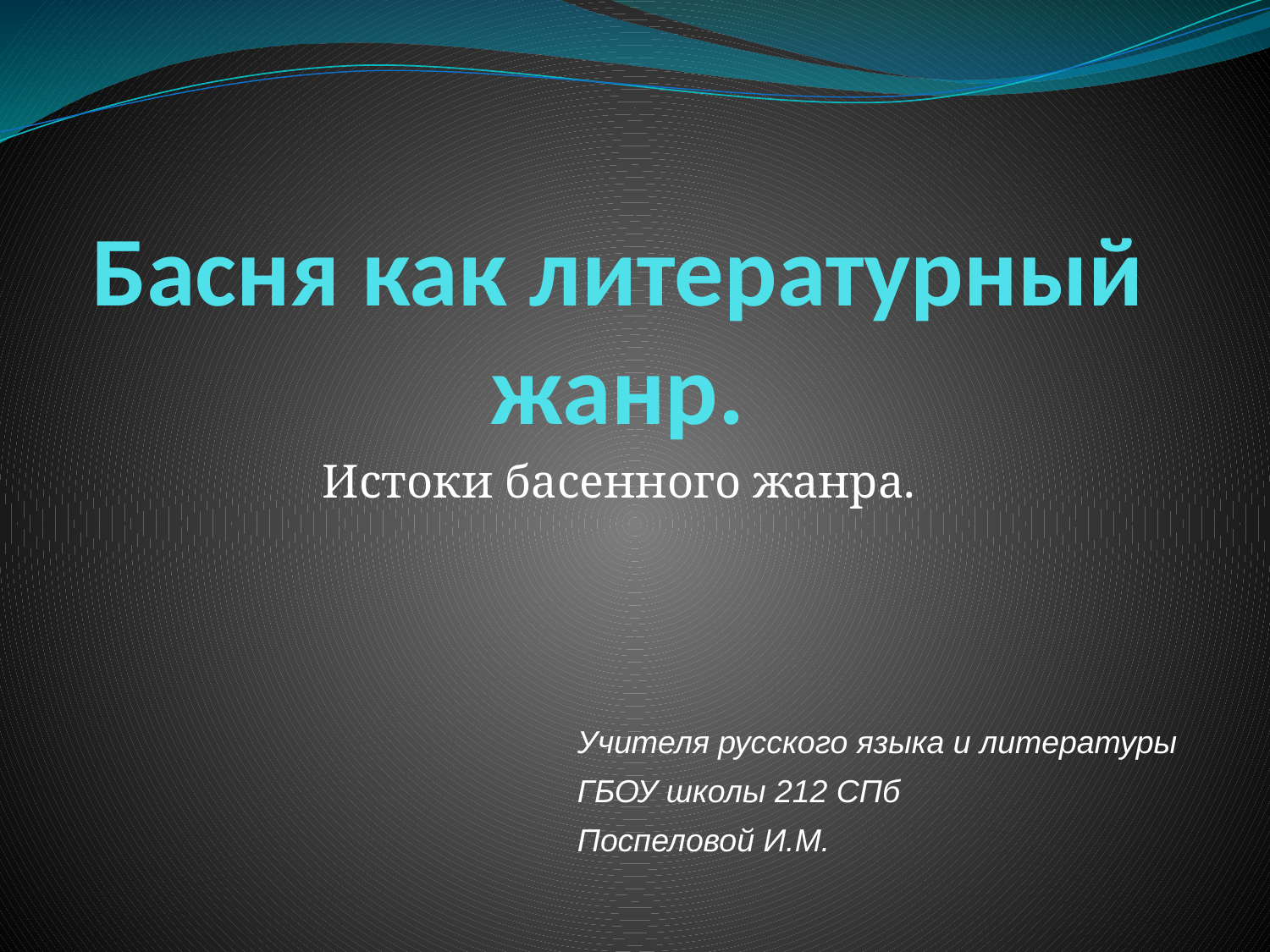

# Басня как литературный жанр.
Истоки басенного жанра.
Учителя русского языка и литературы
ГБОУ школы 212 СПб
Поспеловой И.М.